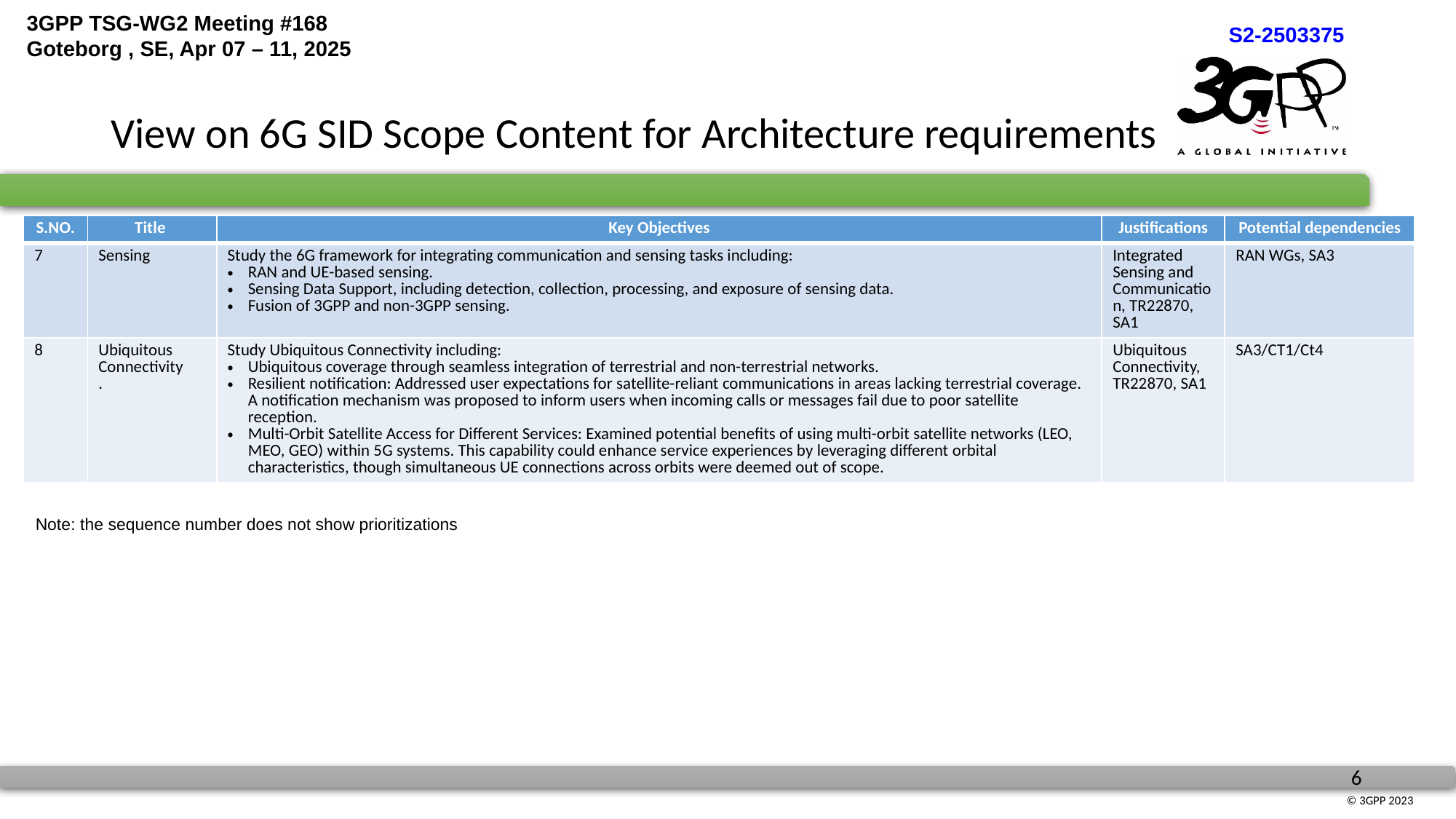

# View on 6G SID Scope Content for Architecture requirements
| S.NO. | Title | Key Objectives | Justifications | Potential dependencies |
| --- | --- | --- | --- | --- |
| 7 | Sensing | Study the 6G framework for integrating communication and sensing tasks including: RAN and UE-based sensing. Sensing Data Support, including detection, collection, processing, and exposure of sensing data. Fusion of 3GPP and non-3GPP sensing. | Integrated Sensing and Communication, TR22870, SA1 | RAN WGs, SA3 |
| 8 | Ubiquitous Connectivity . | Study Ubiquitous Connectivity including: Ubiquitous coverage through seamless integration of terrestrial and non-terrestrial networks. Resilient notification: Addressed user expectations for satellite-reliant communications in areas lacking terrestrial coverage. A notification mechanism was proposed to inform users when incoming calls or messages fail due to poor satellite reception. Multi-Orbit Satellite Access for Different Services: Examined potential benefits of using multi-orbit satellite networks (LEO, MEO, GEO) within 5G systems. This capability could enhance service experiences by leveraging different orbital characteristics, though simultaneous UE connections across orbits were deemed out of scope. | Ubiquitous Connectivity, TR22870, SA1 | SA3/CT1/Ct4 |
Note: the sequence number does not show prioritizations